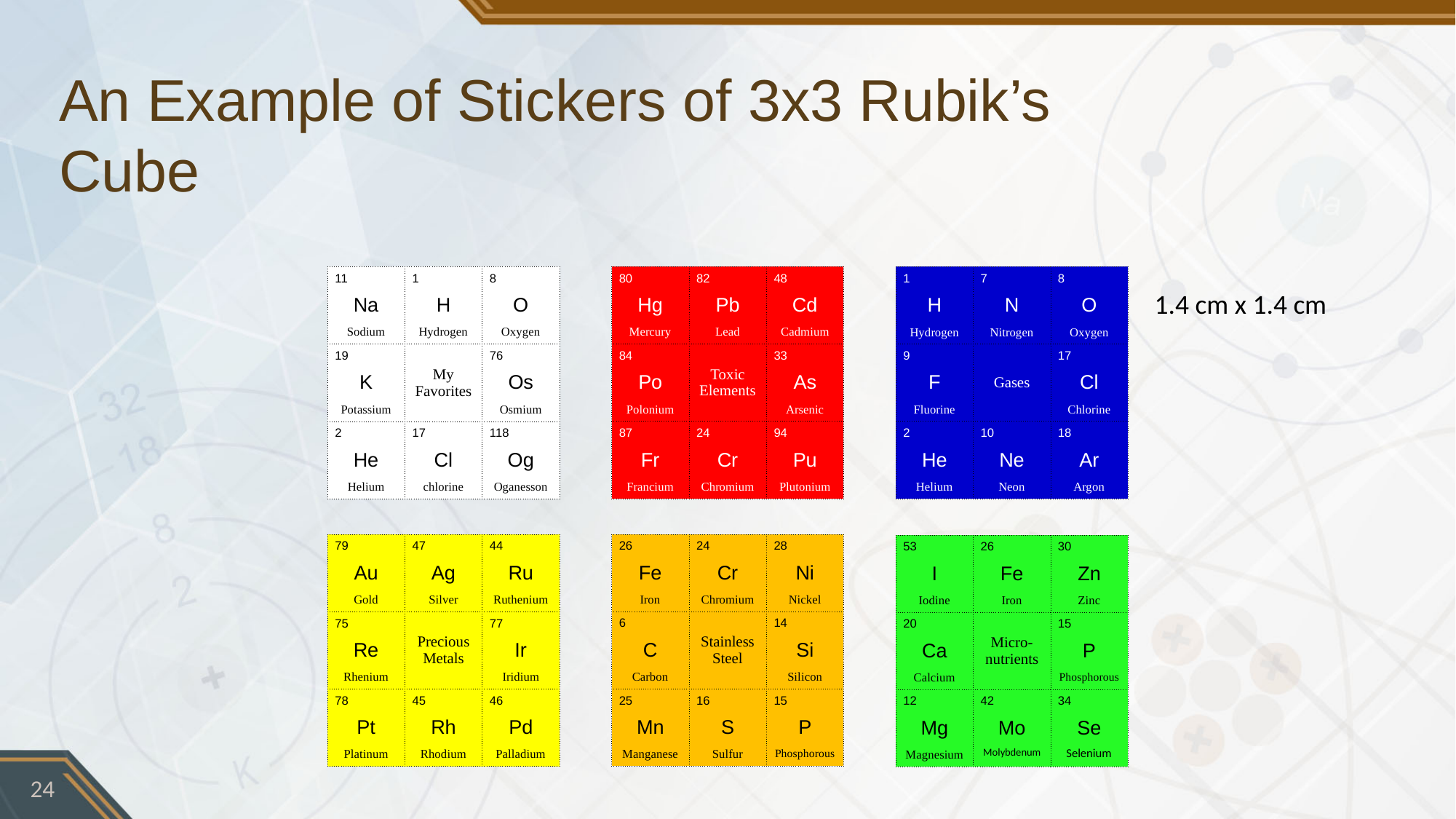

# An Example of Stickers of 3x3 Rubik’s Cube
| 80 | 82 | 48 |
| --- | --- | --- |
| Hg | Pb | Cd |
| Mercury | Lead | Cadmium |
| 84 | Toxic Elements | 33 |
| Po |  | As |
| Polonium |  | Arsenic |
| 87 | 24 | 94 |
| Fr | Cr | Pu |
| Francium | Chromium | Plutonium |
| 1 | 7 | 8 |
| --- | --- | --- |
| H | N | O |
| Hydrogen | Nitrogen | Oxygen |
| 9 | Gases | 17 |
| F |  | Cl |
| Fluorine |  | Chlorine |
| 2 | 10 | 18 |
| He | Ne | Ar |
| Helium | Neon | Argon |
| 11 | 1 | 8 |
| --- | --- | --- |
| Na | H | O |
| Sodium | Hydrogen | Oxygen |
| 19 | My Favorites | 76 |
| K |  | Os |
| Potassium |  | Osmium |
| 2 | 17 | 118 |
| He | Cl | Og |
| Helium | chlorine | Oganesson |
1.4 cm x 1.4 cm
| 79 | 47 | 44 |
| --- | --- | --- |
| Au | Ag | Ru |
| Gold | Silver | Ruthenium |
| 75 | Precious Metals | 77 |
| Re |  | Ir |
| Rhenium |  | Iridium |
| 78 | 45 | 46 |
| Pt | Rh | Pd |
| Platinum | Rhodium | Palladium |
| 26 | 24 | 28 |
| --- | --- | --- |
| Fe | Cr | Ni |
| Iron | Chromium | Nickel |
| 6 | Stainless Steel | 14 |
| C |  | Si |
| Carbon |  | Silicon |
| 25 | 16 | 15 |
| Mn | S | P |
| Manganese | Sulfur | Phosphorous |
| 53 | 26 | 30 |
| --- | --- | --- |
| I | Fe | Zn |
| Iodine | Iron | Zinc |
| 20 | Micro-nutrients | 15 |
| Ca |  | P |
| Calcium |  | Phosphorous |
| 12 | 42 | 34 |
| Mg | Mo | Se |
| Magnesium | Molybdenum | Selenium |
24